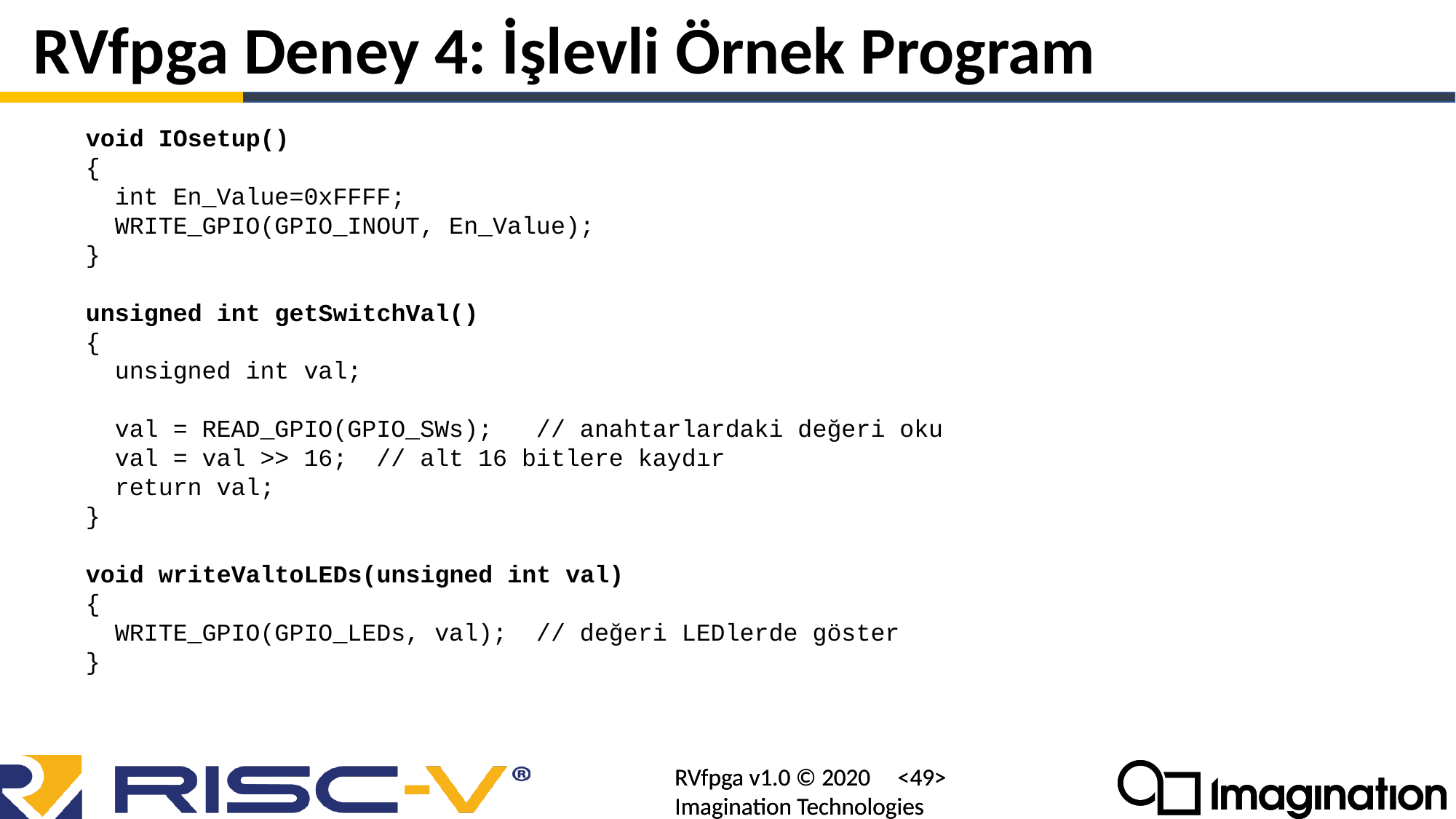

# RVfpga Deney 4: İşlevli Örnek Program
void IOsetup()
{
  int En_Value=0xFFFF;
  WRITE_GPIO(GPIO_INOUT, En_Value);
}

unsigned int getSwitchVal()
{
  unsigned int val;

  val = READ_GPIO(GPIO_SWs);   // anahtarlardaki değeri oku
  val = val >> 16;  // alt 16 bitlere kaydır
  return val;
}

void writeValtoLEDs(unsigned int val)
{
  WRITE_GPIO(GPIO_LEDs, val);  // değeri LEDlerde göster
}